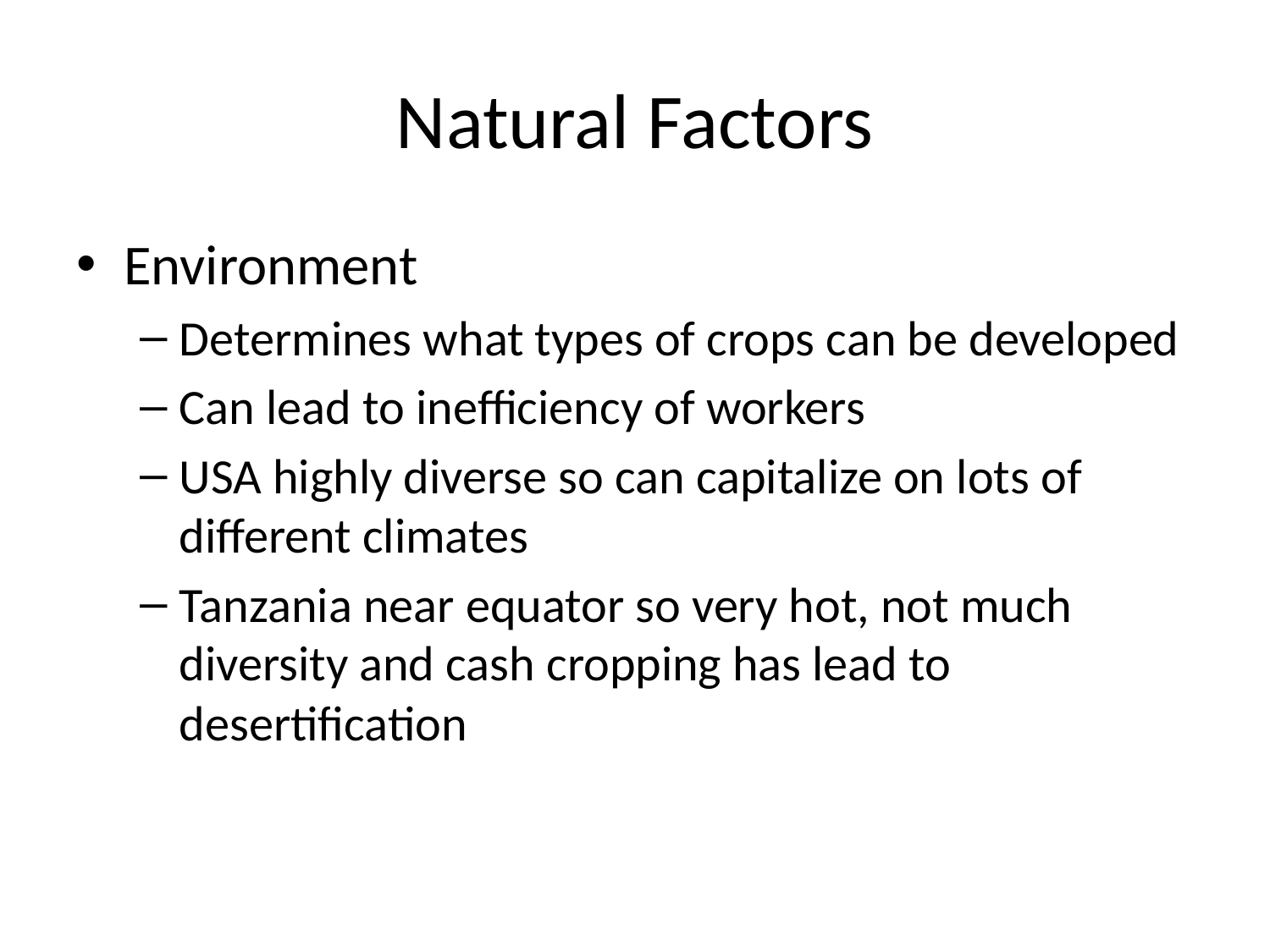

# Natural Factors
Environment
Determines what types of crops can be developed
Can lead to inefficiency of workers
USA highly diverse so can capitalize on lots of different climates
Tanzania near equator so very hot, not much diversity and cash cropping has lead to desertification